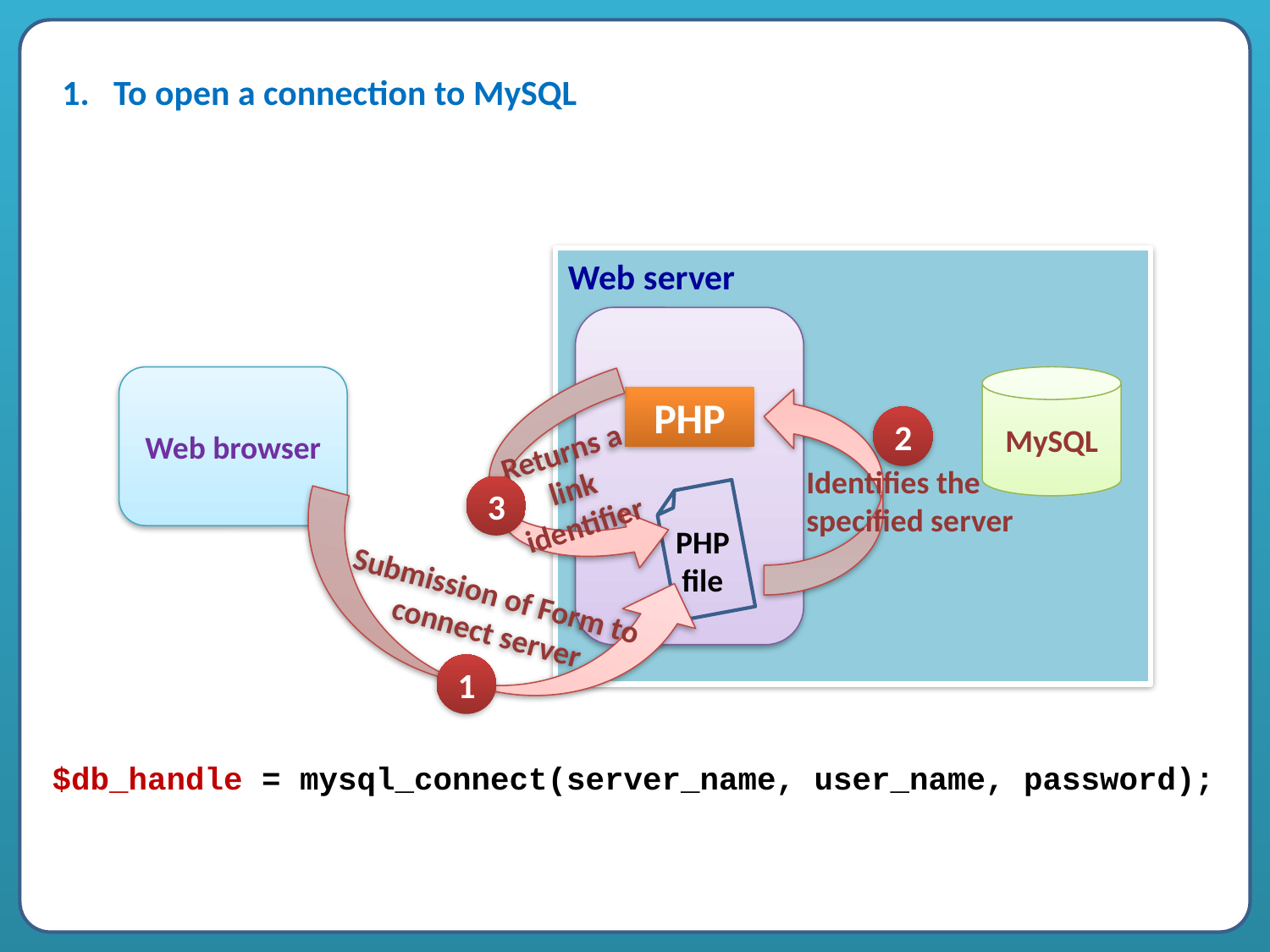

1.   To open a connection to MySQL
Web server

PHP

PHP file
Web browser
MySQL

Returns a link identifier
2
Identifies the
specified server
3
Submission of Form to connect server
1
$db_handle = mysql_connect(server_name, user_name, password);